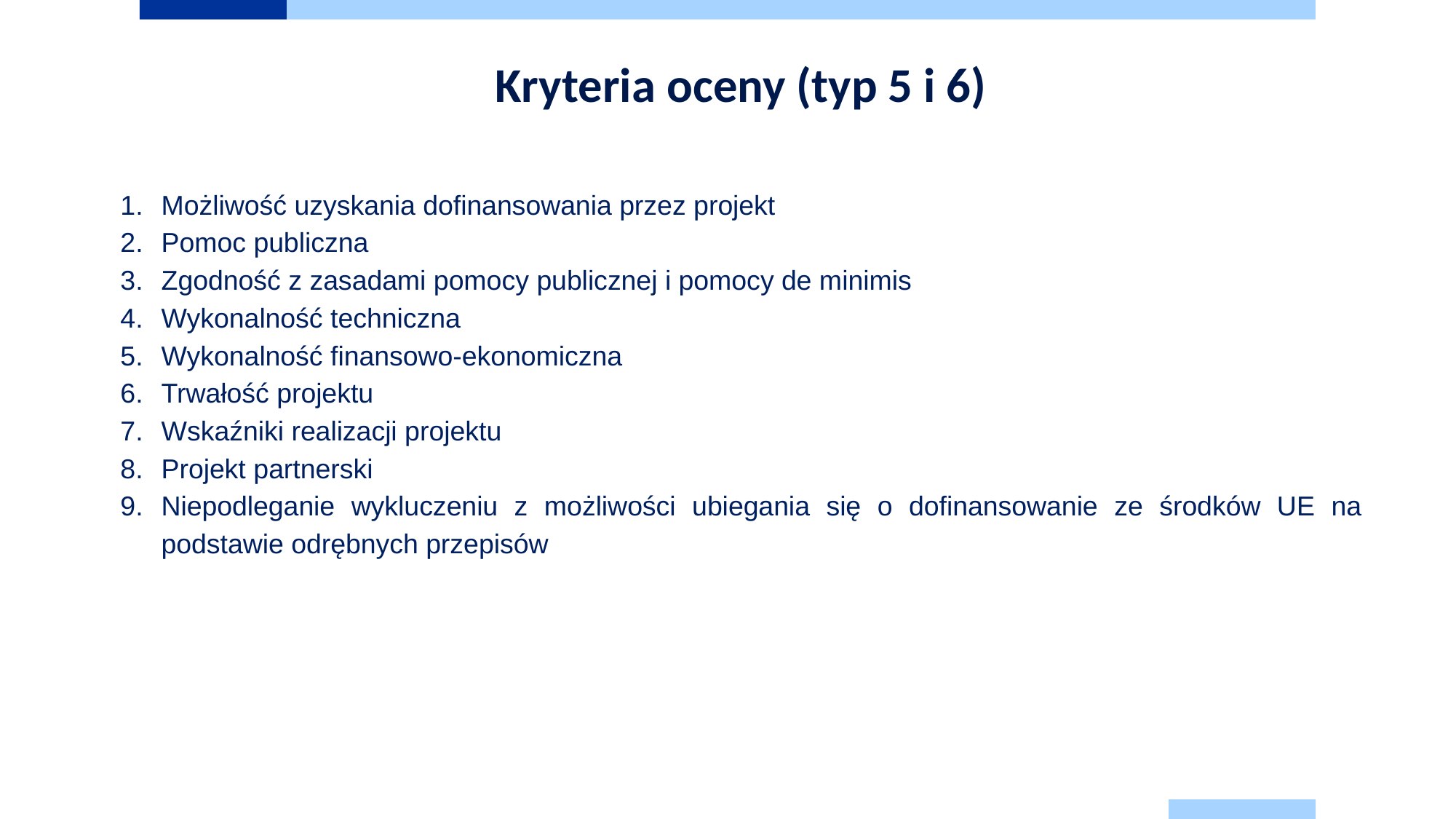

Kryteria oceny (typ 5 i 6)
Możliwość uzyskania dofinansowania przez projekt
Pomoc publiczna
Zgodność z zasadami pomocy publicznej i pomocy de minimis
Wykonalność techniczna
Wykonalność finansowo-ekonomiczna
Trwałość projektu
Wskaźniki realizacji projektu
Projekt partnerski
Niepodleganie wykluczeniu z możliwości ubiegania się o dofinansowanie ze środków UE na podstawie odrębnych przepisów